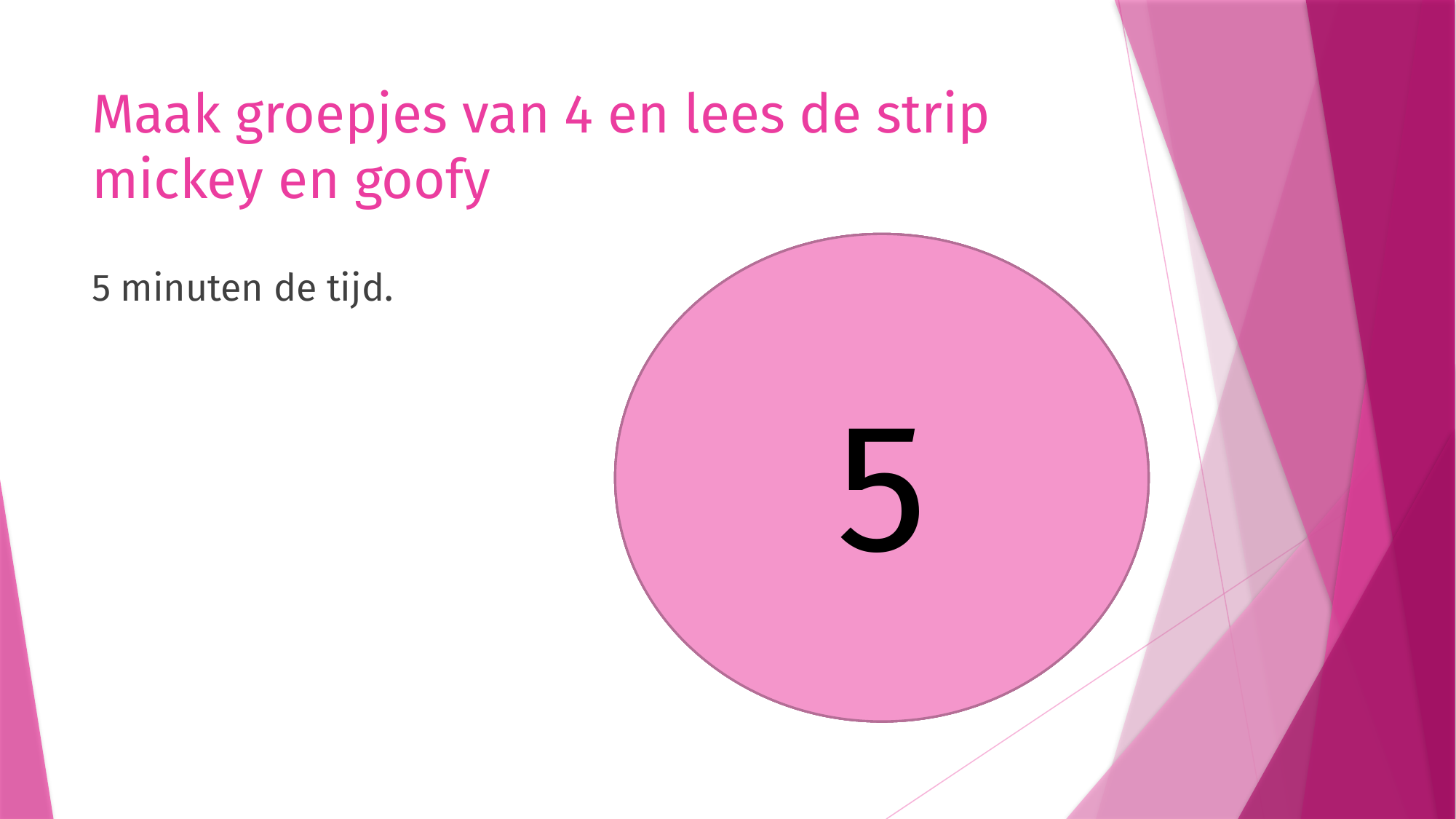

# Maak groepjes van 4 en lees de strip mickey en goofy
5
4
3
1
2
5 minuten de tijd.